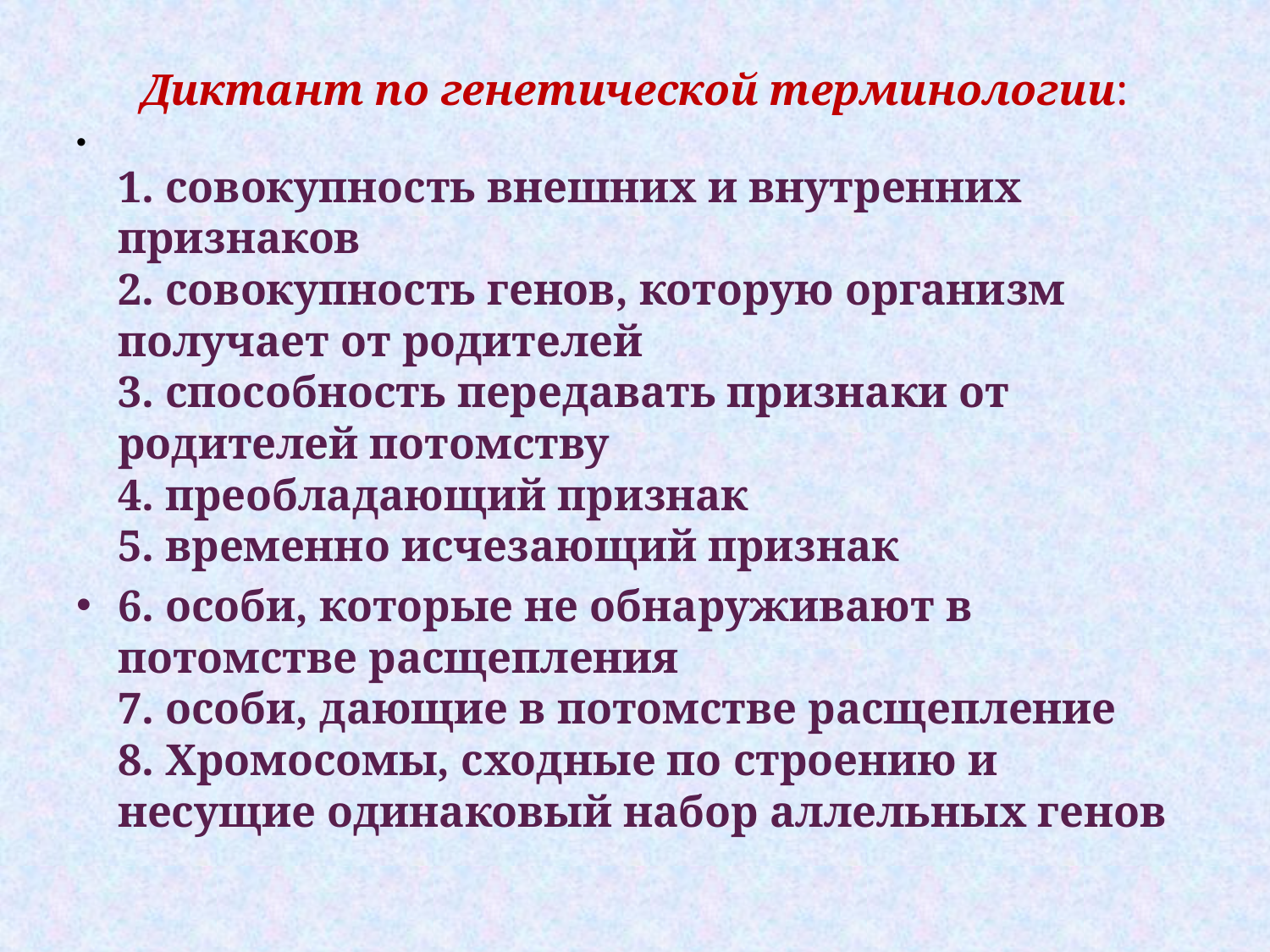

# Диктант по генетической терминологии:
 
1. совокупность внешних и внутренних признаков
2. совокупность генов, которую организм получает от родителей
3. способность передавать признаки от родителей потомству
4. преобладающий признак
5. временно исчезающий признак
6. особи, которые не обнаруживают в потомстве расщепления
7. особи, дающие в потомстве расщепление
8. Хромосомы, сходные по строению и несущие одинаковый набор аллельных генов